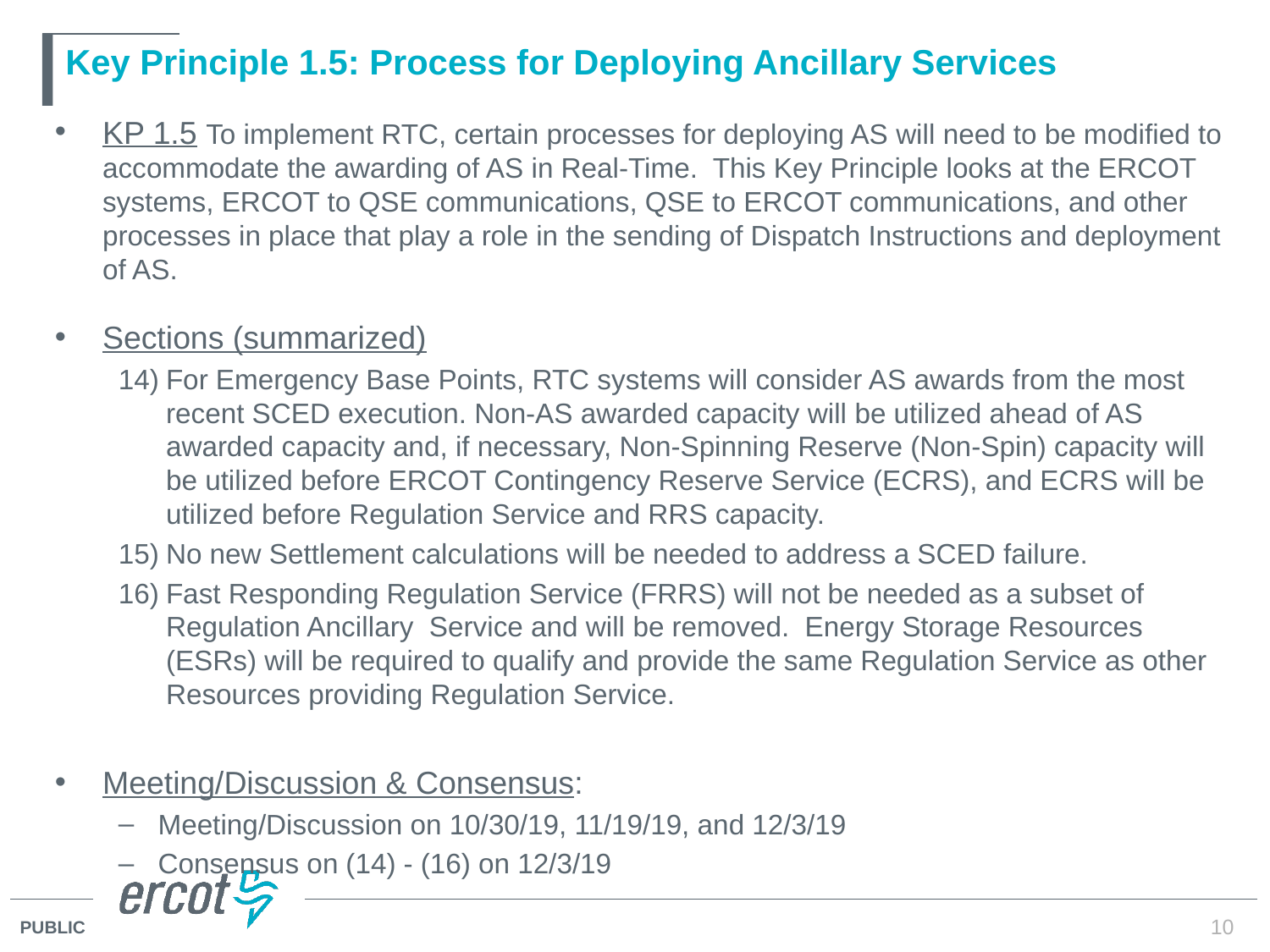

# Key Principle 1.5: Process for Deploying Ancillary Services
KP 1.5 To implement RTC, certain processes for deploying AS will need to be modified to accommodate the awarding of AS in Real-Time.  This Key Principle looks at the ERCOT systems, ERCOT to QSE communications, QSE to ERCOT communications, and other processes in place that play a role in the sending of Dispatch Instructions and deployment of AS.

Sections (summarized)
For Emergency Base Points, RTC systems will consider AS awards from the most recent SCED execution. Non-AS awarded capacity will be utilized ahead of AS awarded capacity and, if necessary, Non-Spinning Reserve (Non-Spin) capacity will be utilized before ERCOT Contingency Reserve Service (ECRS), and ECRS will be utilized before Regulation Service and RRS capacity.
No new Settlement calculations will be needed to address a SCED failure.
Fast Responding Regulation Service (FRRS) will not be needed as a subset of Regulation Ancillary  Service and will be removed.  Energy Storage Resources (ESRs) will be required to qualify and provide the same Regulation Service as other Resources providing Regulation Service.

Meeting/Discussion & Consensus:
Meeting/Discussion on 10/30/19, 11/19/19, and 12/3/19
Consensus on (14) - (16) on 12/3/19
10